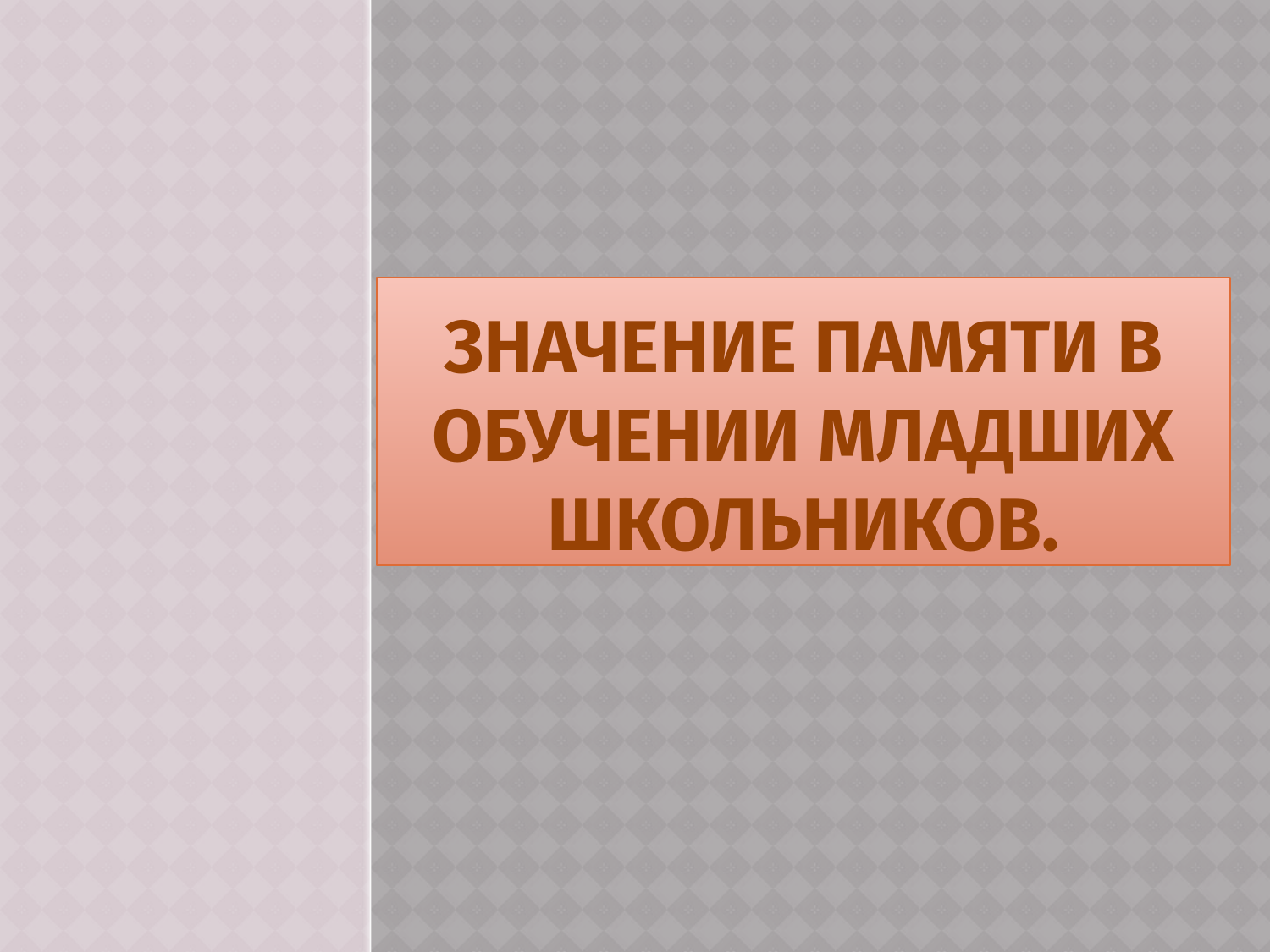

# Значение памяти в обучении младших школьников.